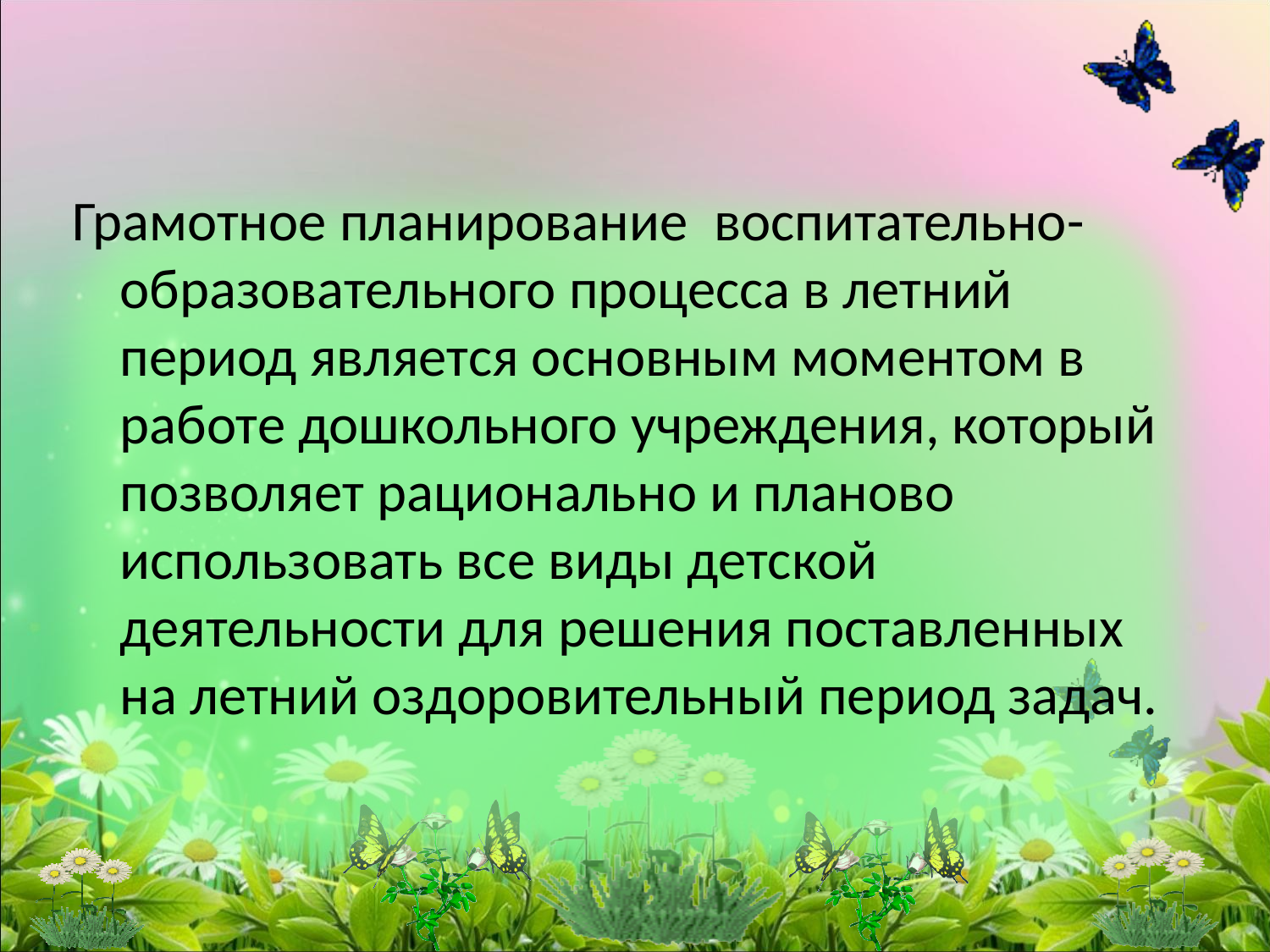

#

Грамотное планирование  воспитательно-образовательного процесса в летний период является основным моментом в работе дошкольного учреждения, который позволяет рационально и планово использовать все виды детской деятельности для решения поставленных на летний оздоровительный период задач.